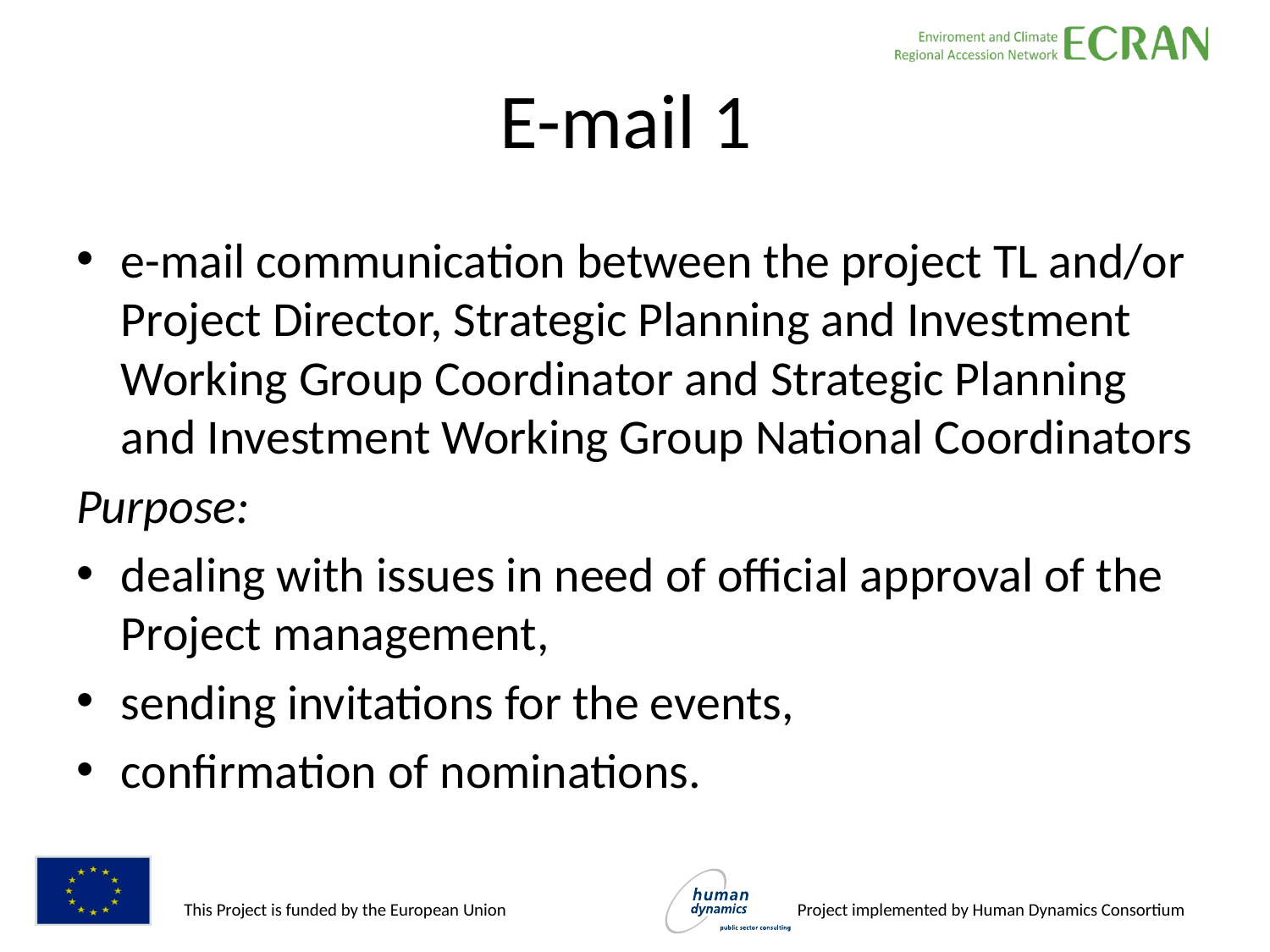

# E-mail 1
e-mail communication between the project TL and/or Project Director, Strategic Planning and Investment Working Group Coordinator and Strategic Planning and Investment Working Group National Coordinators
Purpose:
dealing with issues in need of official approval of the Project management,
sending invitations for the events,
confirmation of nominations.